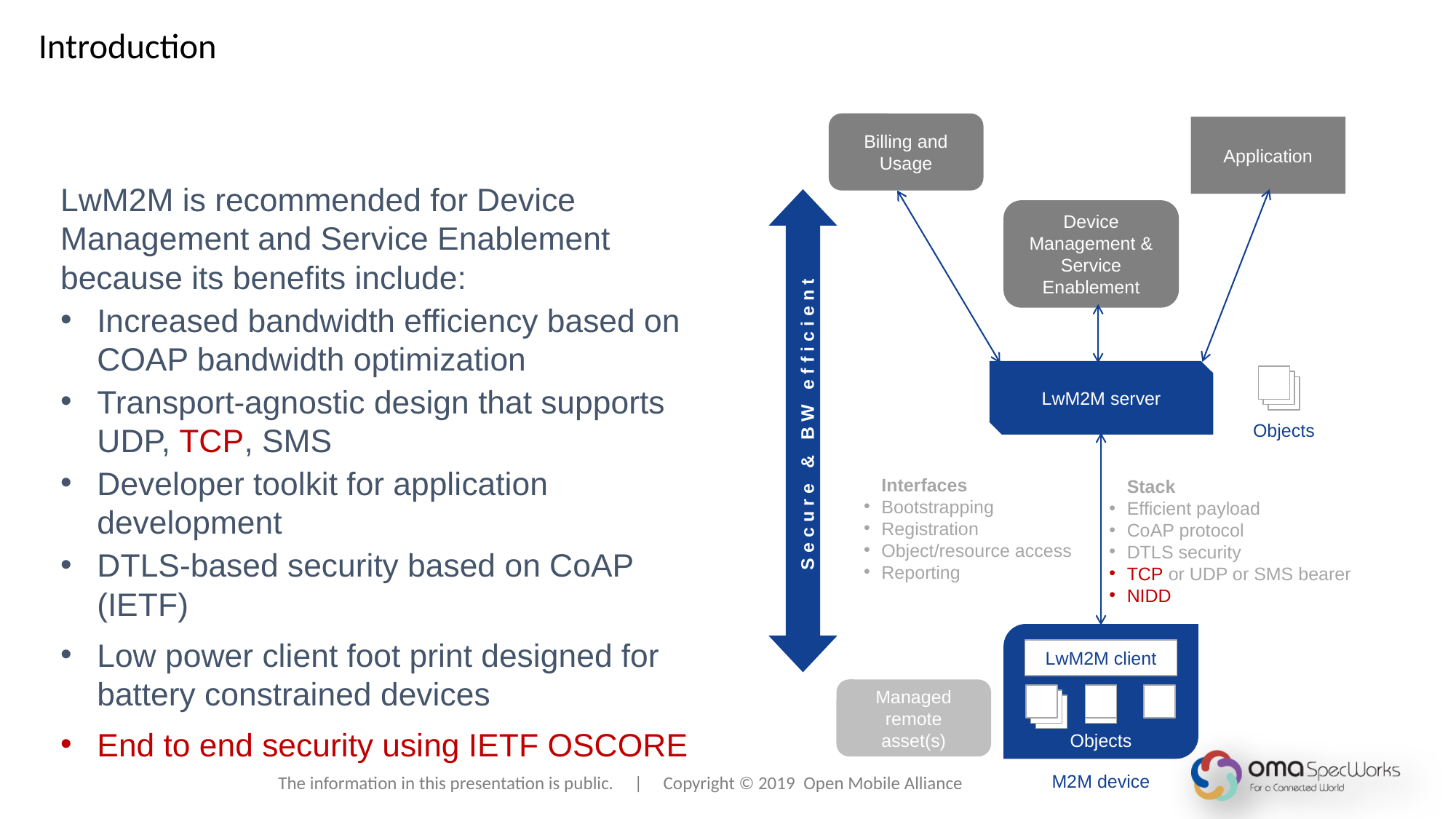

# Introduction

Billing and Usage

Application
LwM2M is recommended for Device Management and Service Enablement because its benefits include:
Increased bandwidth efficiency based on COAP bandwidth optimization
Transport-agnostic design that supports UDP, TCP, SMS
Developer toolkit for application development
DTLS-based security based on CoAP (IETF)
Low power client foot print designed for battery constrained devices
End to end security using IETF OSCORE

Device Management & Service Enablement

LwM2M server

S e c u r e   &   B W   e f f i c i e n t
Objects

	Interfaces
Bootstrapping
Registration
Object/resource access
Reporting
	Stack
Efficient payload
CoAP protocol
DTLS security
TCP or UDP or SMS bearer
NIDD

LwM2M client

Managed
remote asset(s)

Objects
M2M device